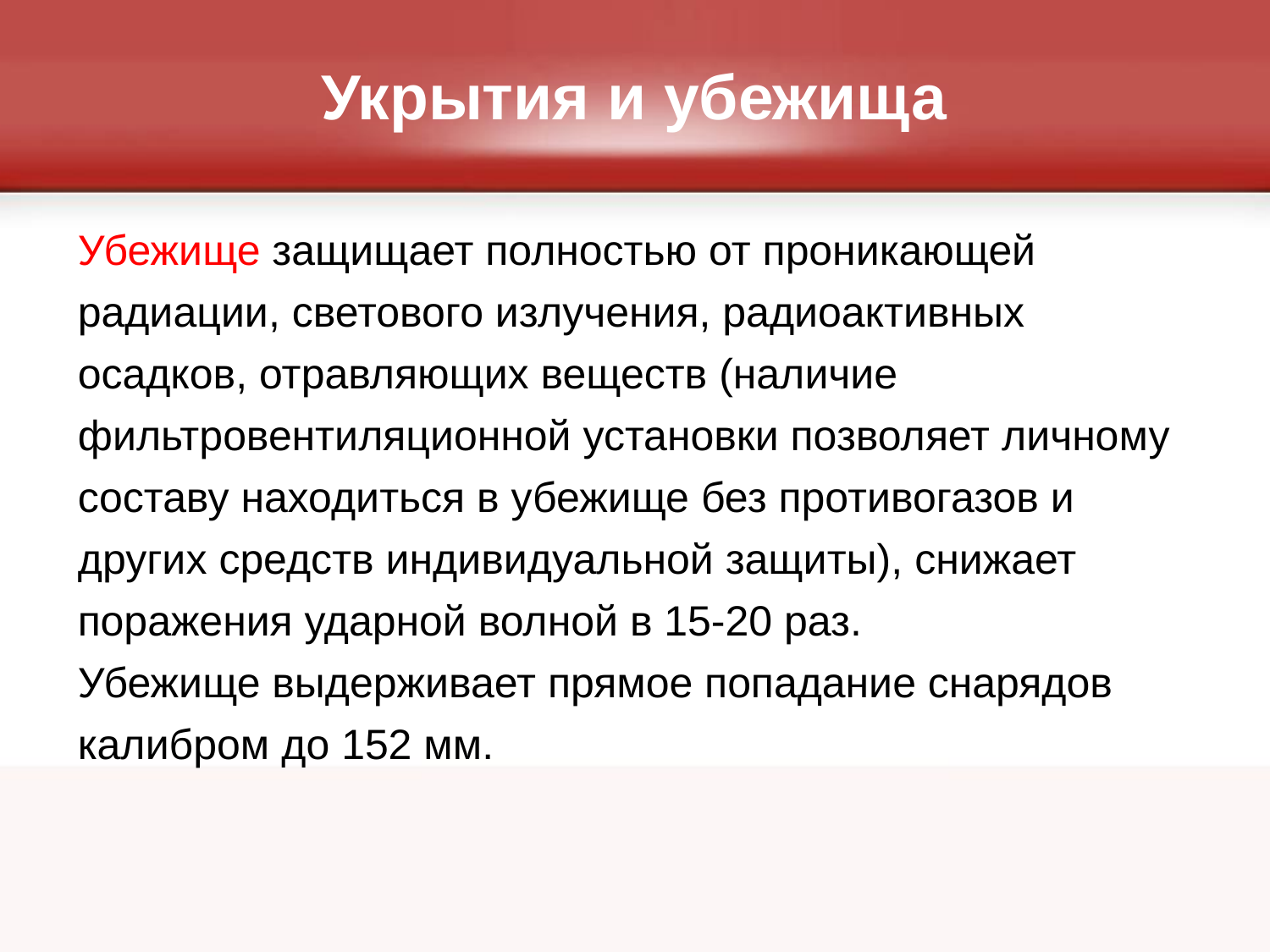

# Укрытия и убежища
Убежище защищает полностью от проникающей радиации, светового излучения, радиоактивных осадков, отравляющих веществ (наличие фильтровентиляционной установки позволяет личному составу находиться в убежище без противогазов и других средств индивидуальной защиты), снижает поражения ударной волной в 15-20 раз.
Убежище выдерживает прямое попадание снарядов калибром до 152 мм.